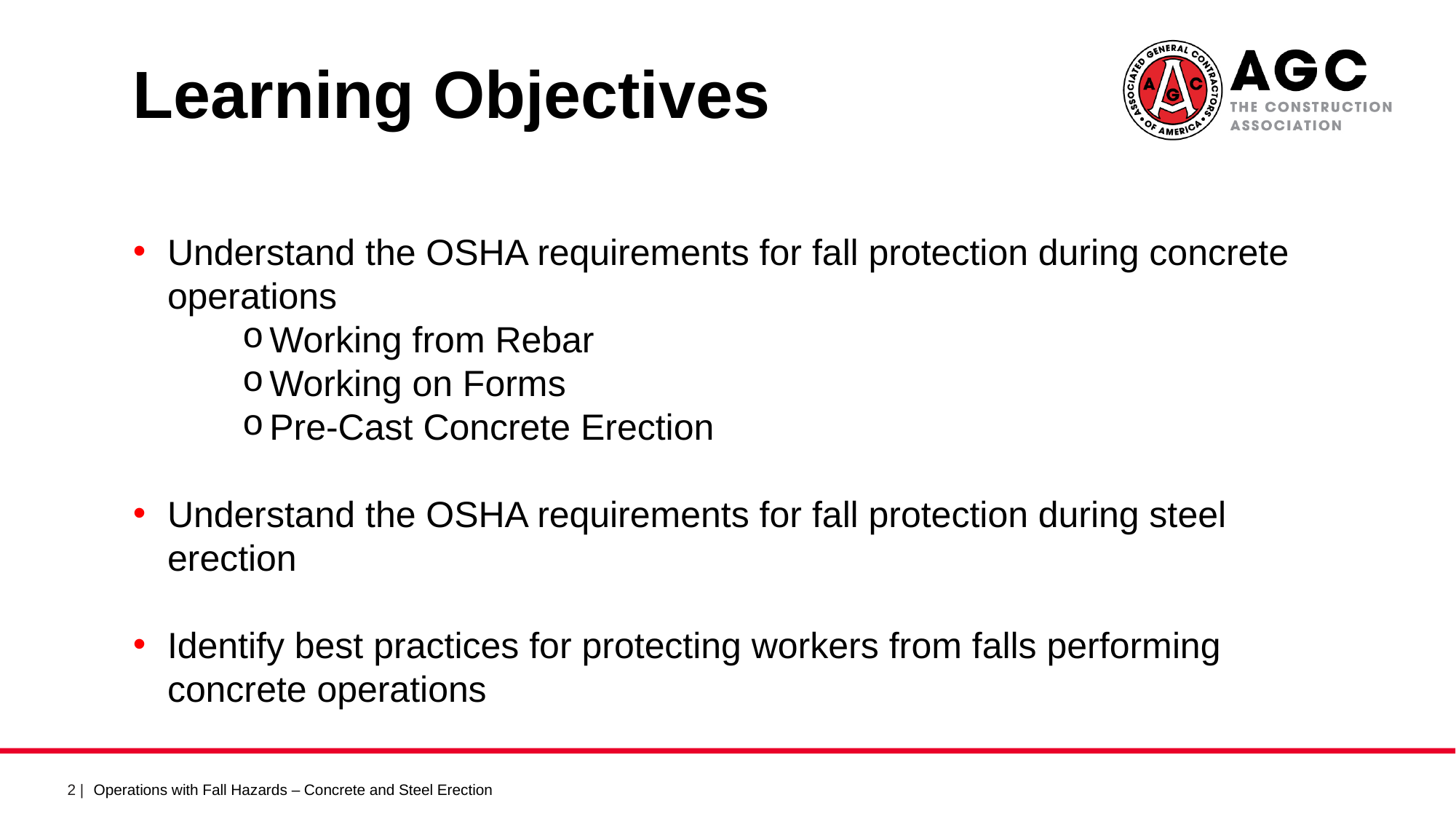

Learning Objectives
Understand the OSHA requirements for fall protection during concrete operations
Working from Rebar
Working on Forms
Pre-Cast Concrete Erection

Understand the OSHA requirements for fall protection during steel erection

Identify best practices for protecting workers from falls performing concrete operations
Operations with Fall Hazards – Concrete and Steel Erection